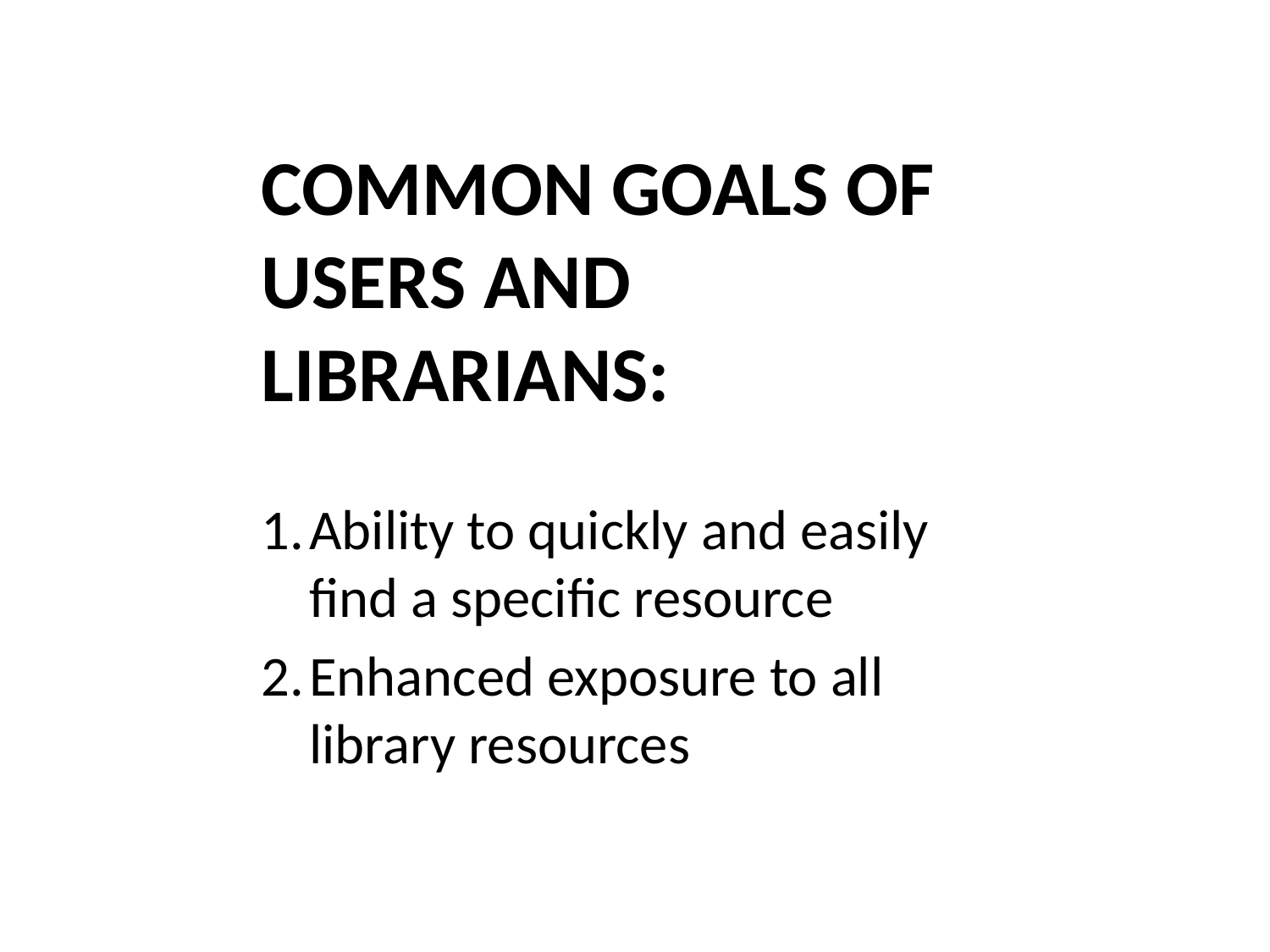

# COMMON GOALS OF USERS AND LIBRARIANS:
Ability to quickly and easily find a specific resource
Enhanced exposure to all library resources